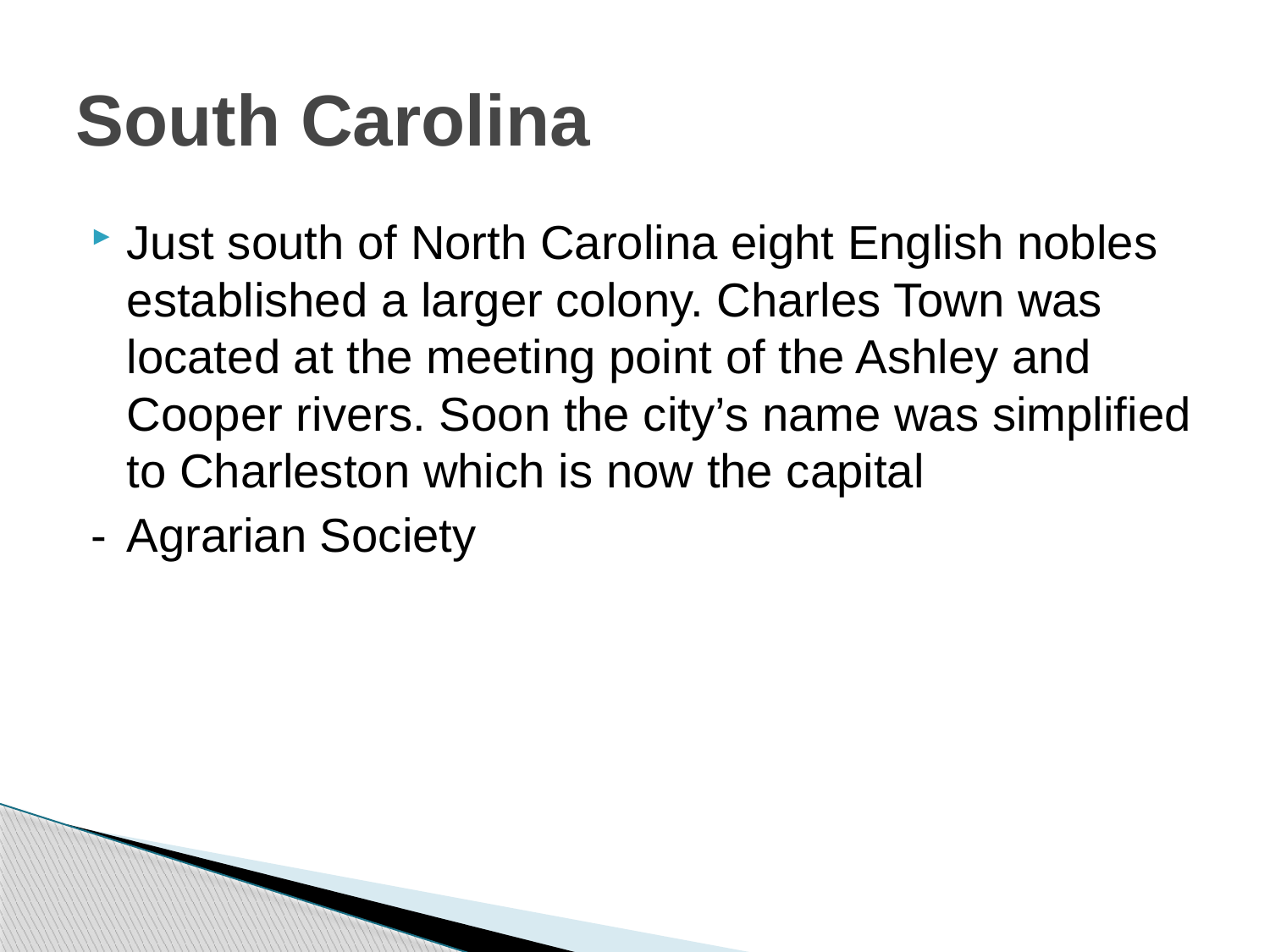

# South Carolina
Just south of North Carolina eight English nobles established a larger colony. Charles Town was located at the meeting point of the Ashley and Cooper rivers. Soon the city’s name was simplified to Charleston which is now the capital
-	Agrarian Society